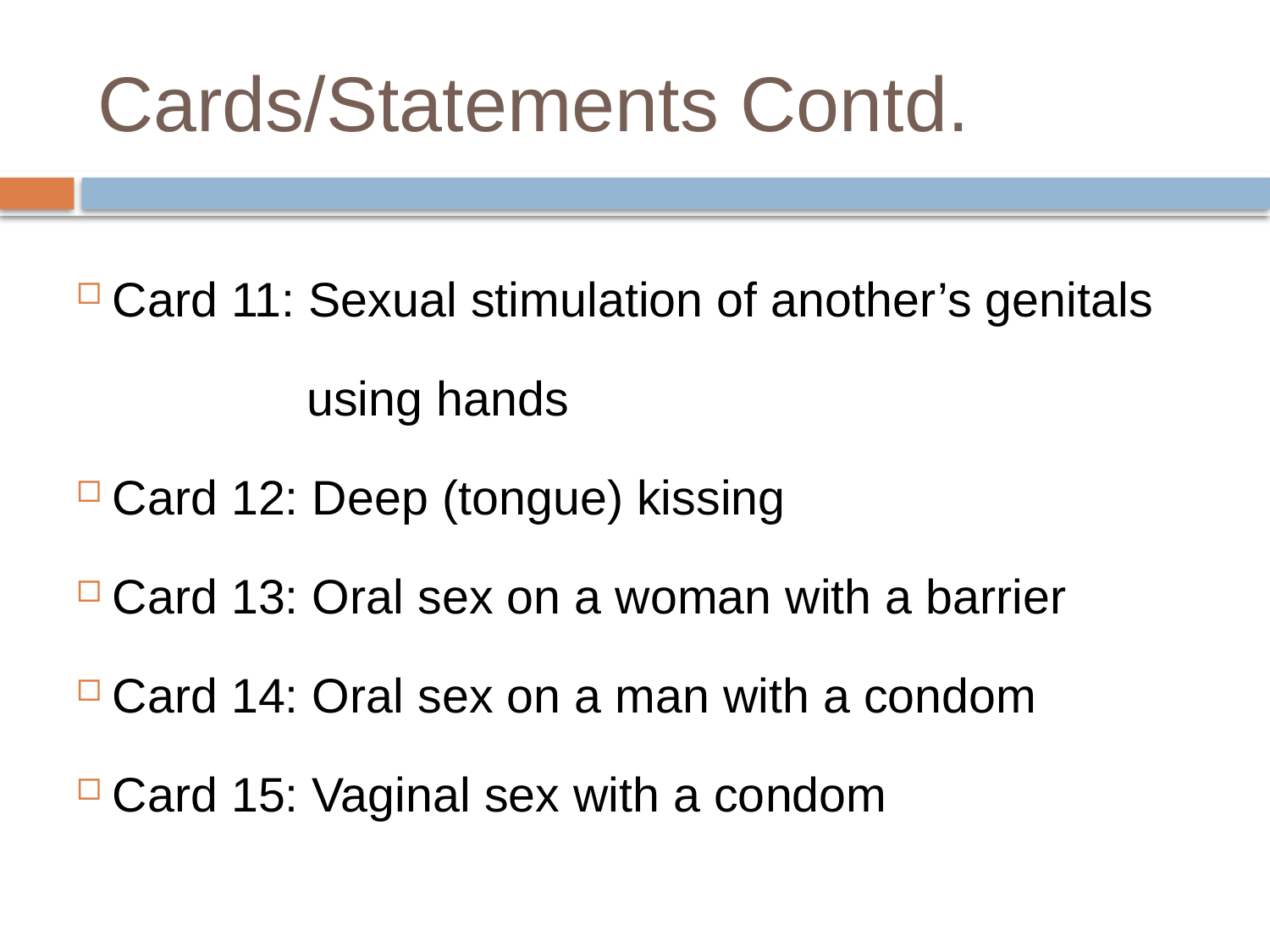

# Cards/Statements Contd.
Card 11: Sexual stimulation of another’s genitals
                 using hands
Card 12: Deep (tongue) kissing
Card 13: Oral sex on a woman with a barrier
Card 14: Oral sex on a man with a condom
Card 15: Vaginal sex with a condom